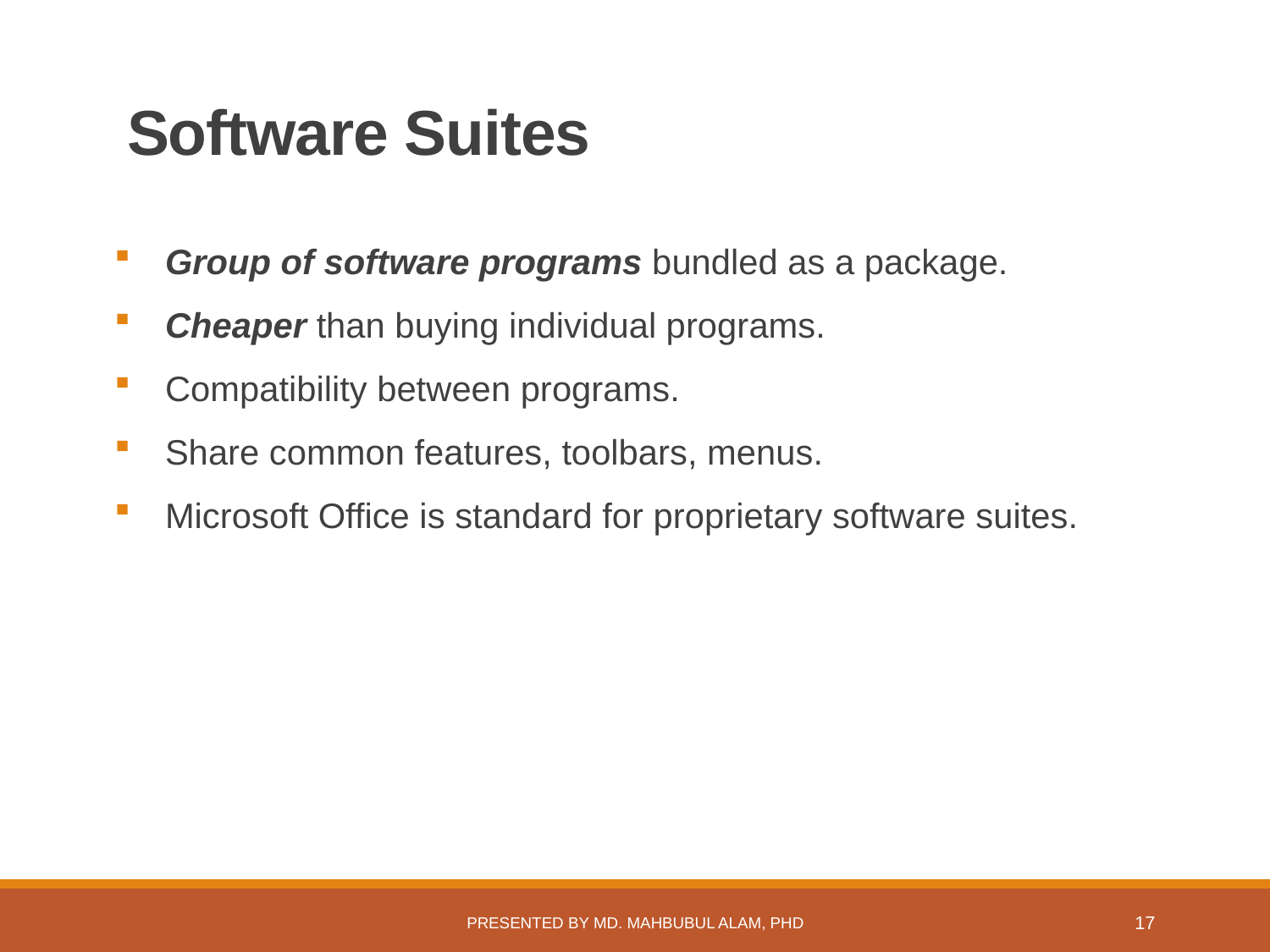

# Software Suites
Group of software programs bundled as a package.
Cheaper than buying individual programs.
Compatibility between programs.
Share common features, toolbars, menus.
Microsoft Office is standard for proprietary software suites.
Presented by Md. Mahbubul Alam, PhD
17